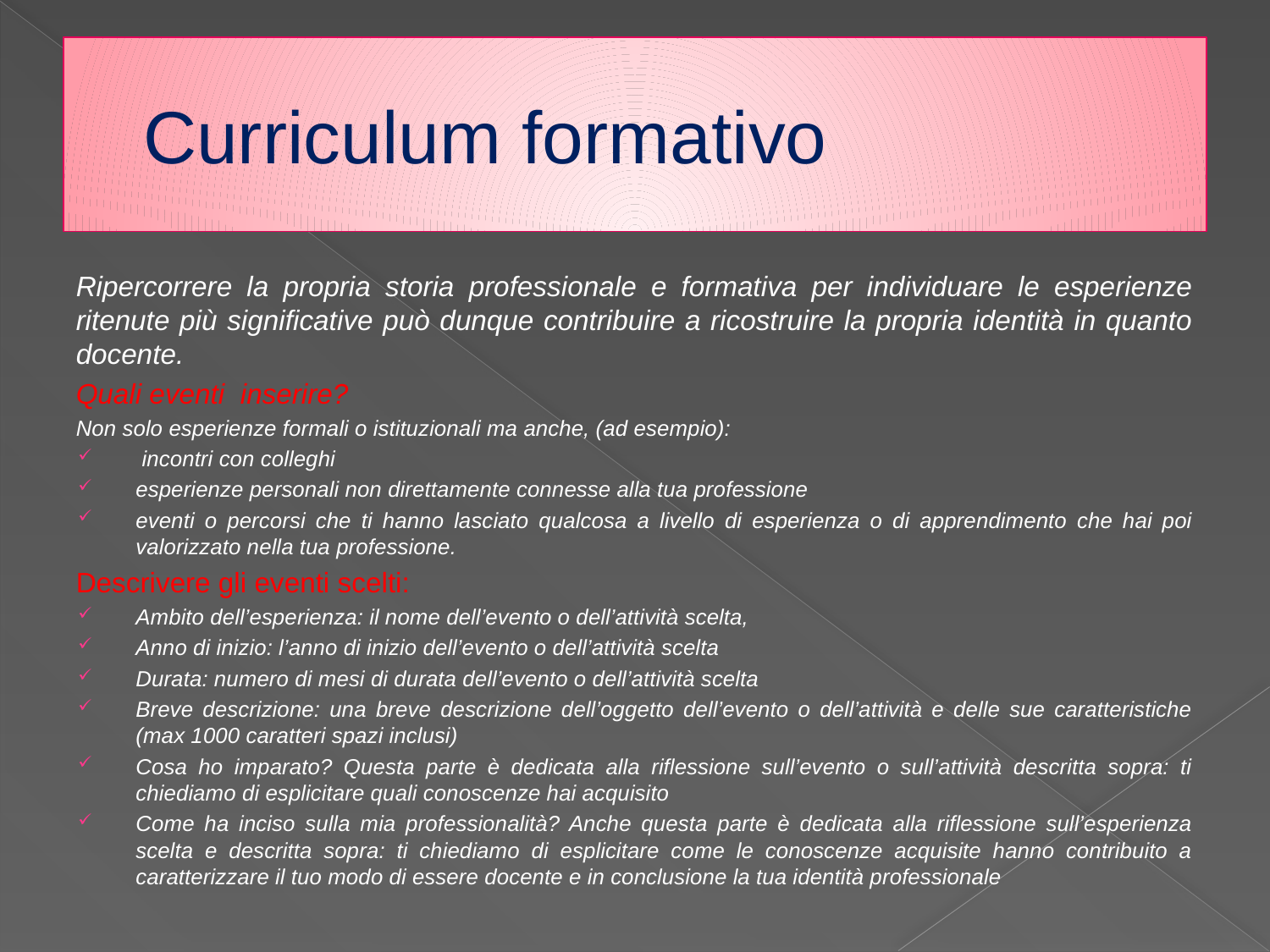

# Curriculum formativo
Ripercorrere la propria storia professionale e formativa per individuare le esperienze ritenute più significative può dunque contribuire a ricostruire la propria identità in quanto docente.
Quali eventi  inserire?
Non solo esperienze formali o istituzionali ma anche, (ad esempio):
 incontri con colleghi
esperienze personali non direttamente connesse alla tua professione
eventi o percorsi che ti hanno lasciato qualcosa a livello di esperienza o di apprendimento che hai poi valorizzato nella tua professione.
Descrivere gli eventi scelti:
Ambito dell’esperienza: il nome dell’evento o dell’attività scelta,
Anno di inizio: l’anno di inizio dell’evento o dell’attività scelta
Durata: numero di mesi di durata dell’evento o dell’attività scelta
Breve descrizione: una breve descrizione dell’oggetto dell’evento o dell’attività e delle sue caratteristiche (max 1000 caratteri spazi inclusi)
Cosa ho imparato? Questa parte è dedicata alla riflessione sull’evento o sull’attività descritta sopra: ti chiediamo di esplicitare quali conoscenze hai acquisito
Come ha inciso sulla mia professionalità? Anche questa parte è dedicata alla riflessione sull’esperienza scelta e descritta sopra: ti chiediamo di esplicitare come le conoscenze acquisite hanno contribuito a caratterizzare il tuo modo di essere docente e in conclusione la tua identità professionale